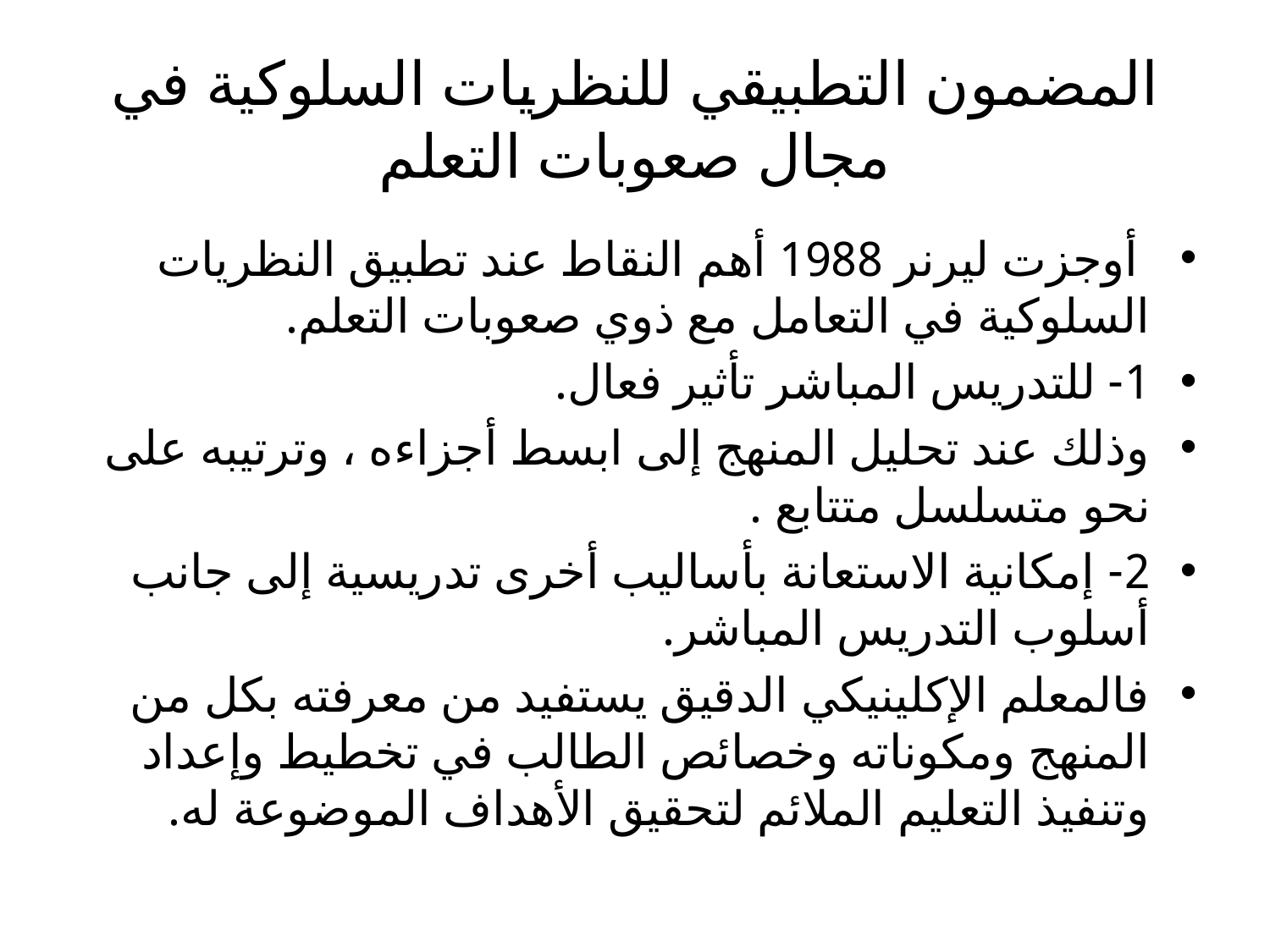

# المضمون التطبيقي للنظريات السلوكية في مجال صعوبات التعلم
 أوجزت ليرنر 1988 أهم النقاط عند تطبيق النظريات السلوكية في التعامل مع ذوي صعوبات التعلم.
1- للتدريس المباشر تأثير فعال.
وذلك عند تحليل المنهج إلى ابسط أجزاءه ، وترتيبه على نحو متسلسل متتابع .
2- إمكانية الاستعانة بأساليب أخرى تدريسية إلى جانب أسلوب التدريس المباشر.
فالمعلم الإكلينيكي الدقيق يستفيد من معرفته بكل من المنهج ومكوناته وخصائص الطالب في تخطيط وإعداد وتنفيذ التعليم الملائم لتحقيق الأهداف الموضوعة له.